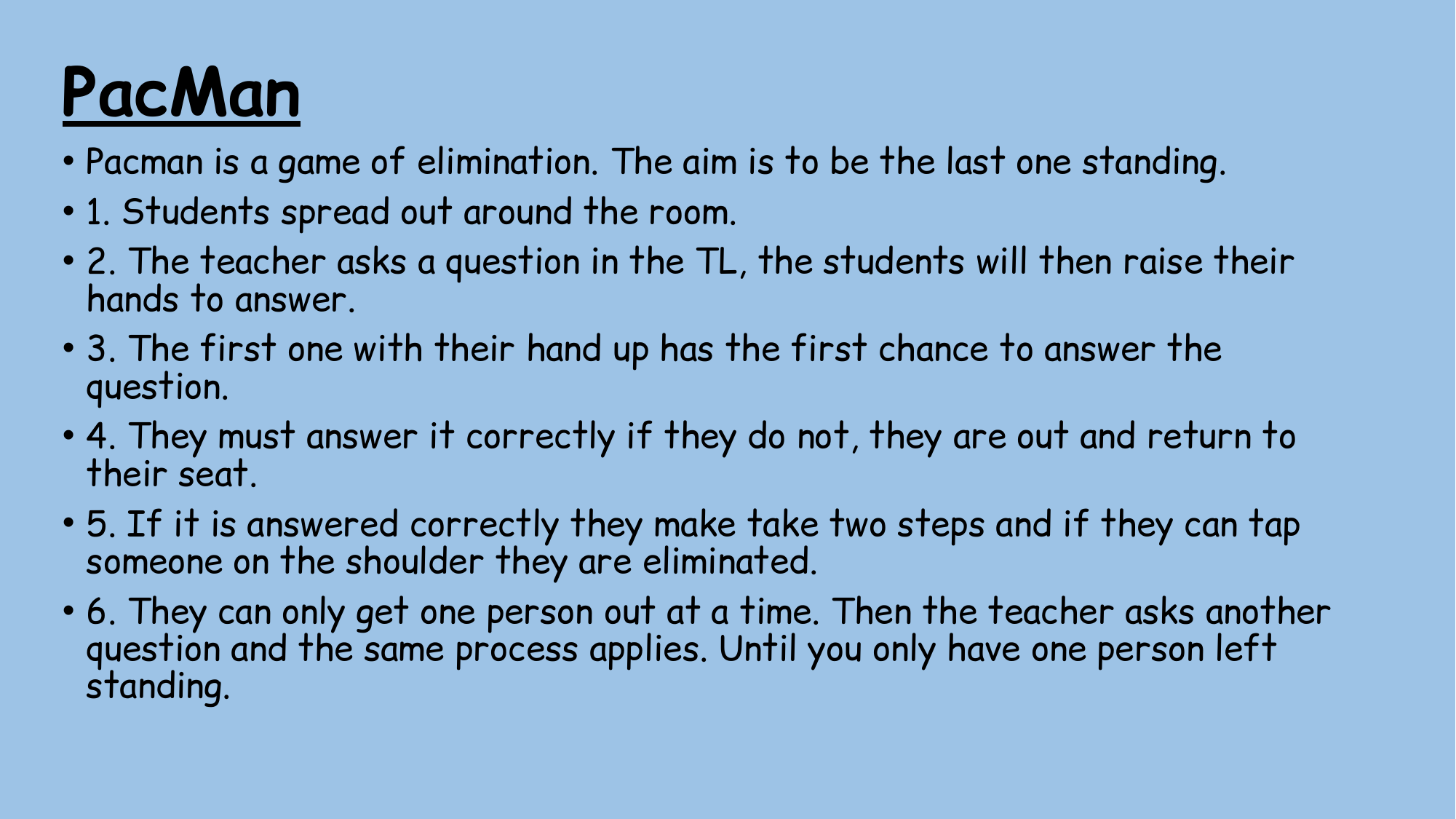

# PacMan
Pacman is a game of elimination. The aim is to be the last one standing.
1. Students spread out around the room.
2. The teacher asks a question in the TL, the students will then raise their hands to answer.
3. The first one with their hand up has the first chance to answer the question.
4. They must answer it correctly if they do not, they are out and return to their seat.
5. If it is answered correctly they make take two steps and if they can tap someone on the shoulder they are eliminated.
6. They can only get one person out at a time. Then the teacher asks another question and the same process applies. Until you only have one person left standing.